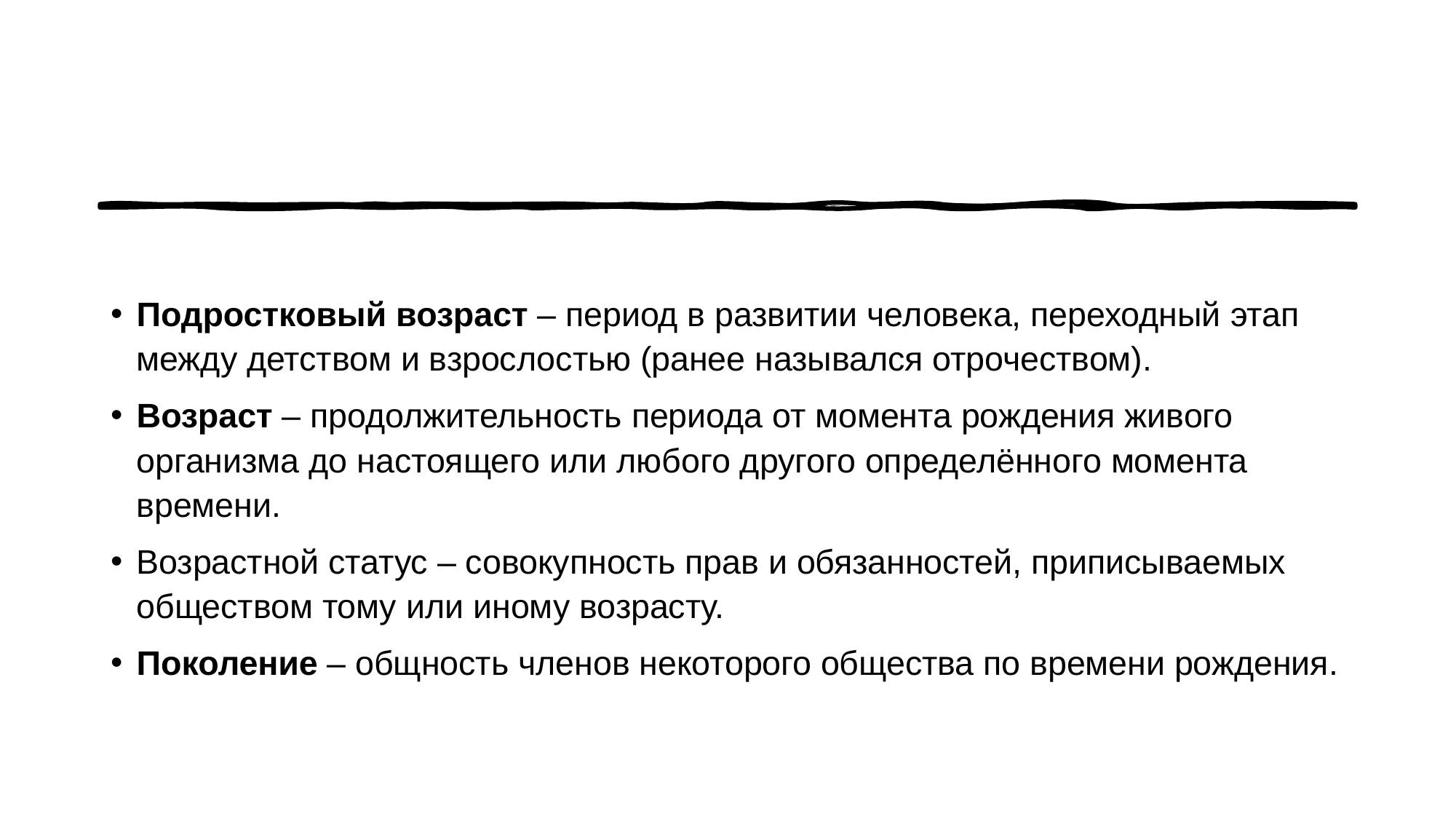

Подростковый возраст – период в развитии человека, переходный этап между детством и взрослостью (ранее назывался отрочеством).
Возраст – продолжительность периода от момента рождения живого организма до настоящего или любого другого определённого момента времени.
Возрастной статус – совокупность прав и обязанностей, приписываемых обществом тому или иному возрасту.
Поколение – общность членов некоторого общества по времени рождения.